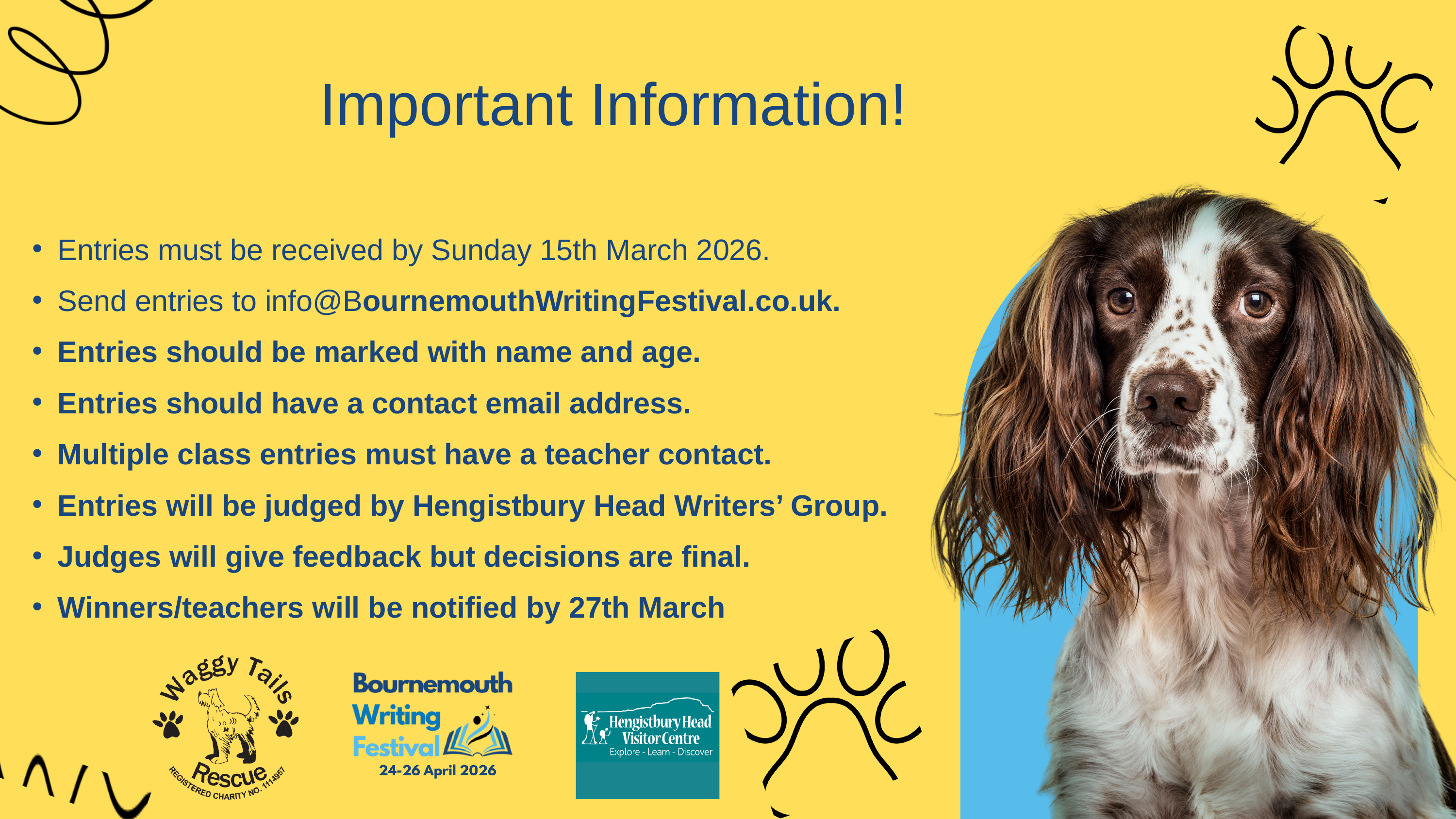

Important Information!

Entries must be received by Sunday 15th March 2026.
Send entries to info@BournemouthWritingFestival.co.uk.
Entries should be marked with name and age.
Entries should have a contact email address.
Multiple class entries must have a teacher contact.
Entries will be judged by Hengistbury Head Writers’ Group.
Judges will give feedback but decisions are final.
Winners/teachers will be notified by 27th March